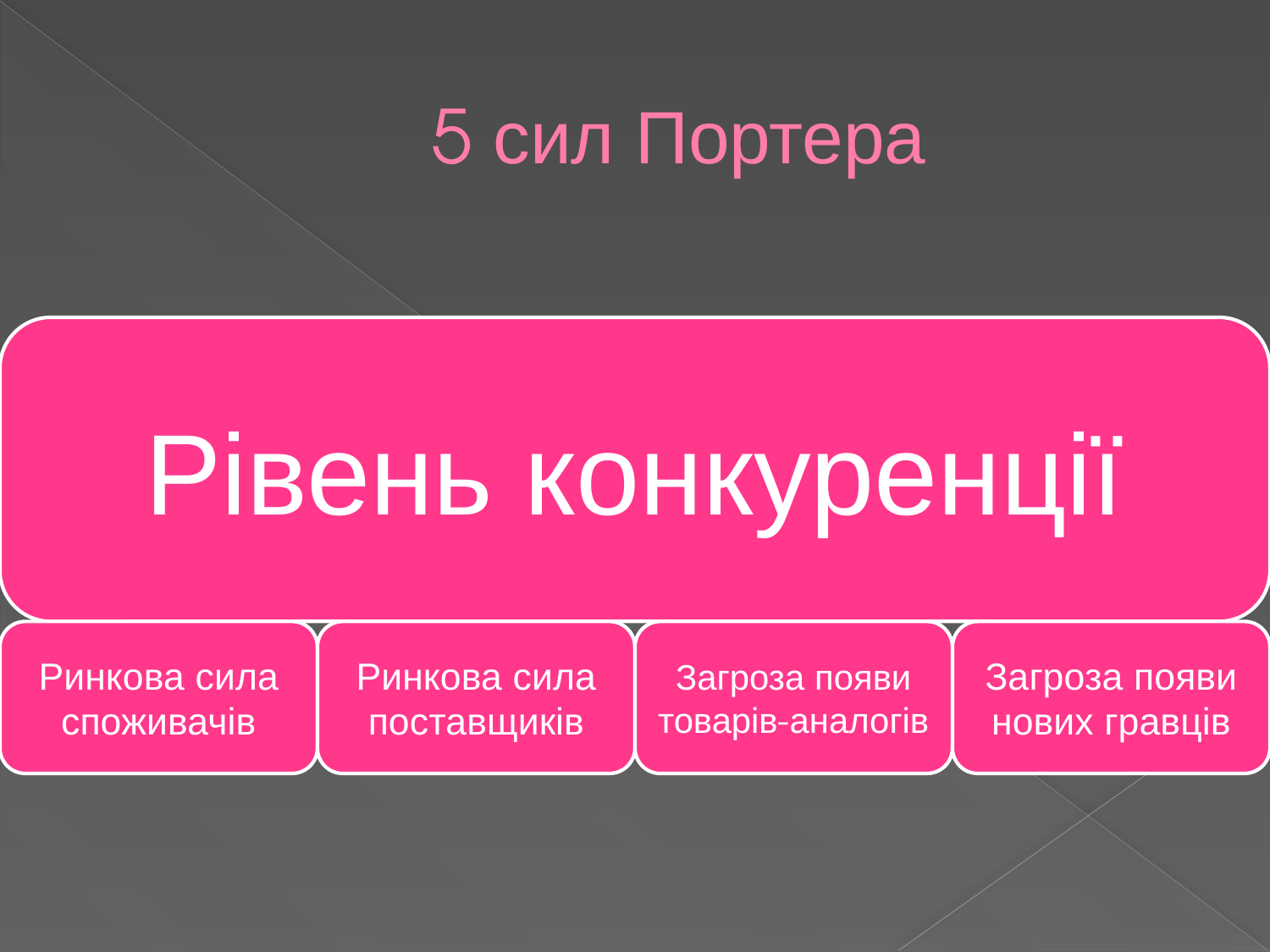

# 5 сил Портера
Рівень конкуренції
Ринкова сила споживачів
Ринкова сила поставщиків
Загроза появи товарів-аналогів
Загроза появи нових гравців